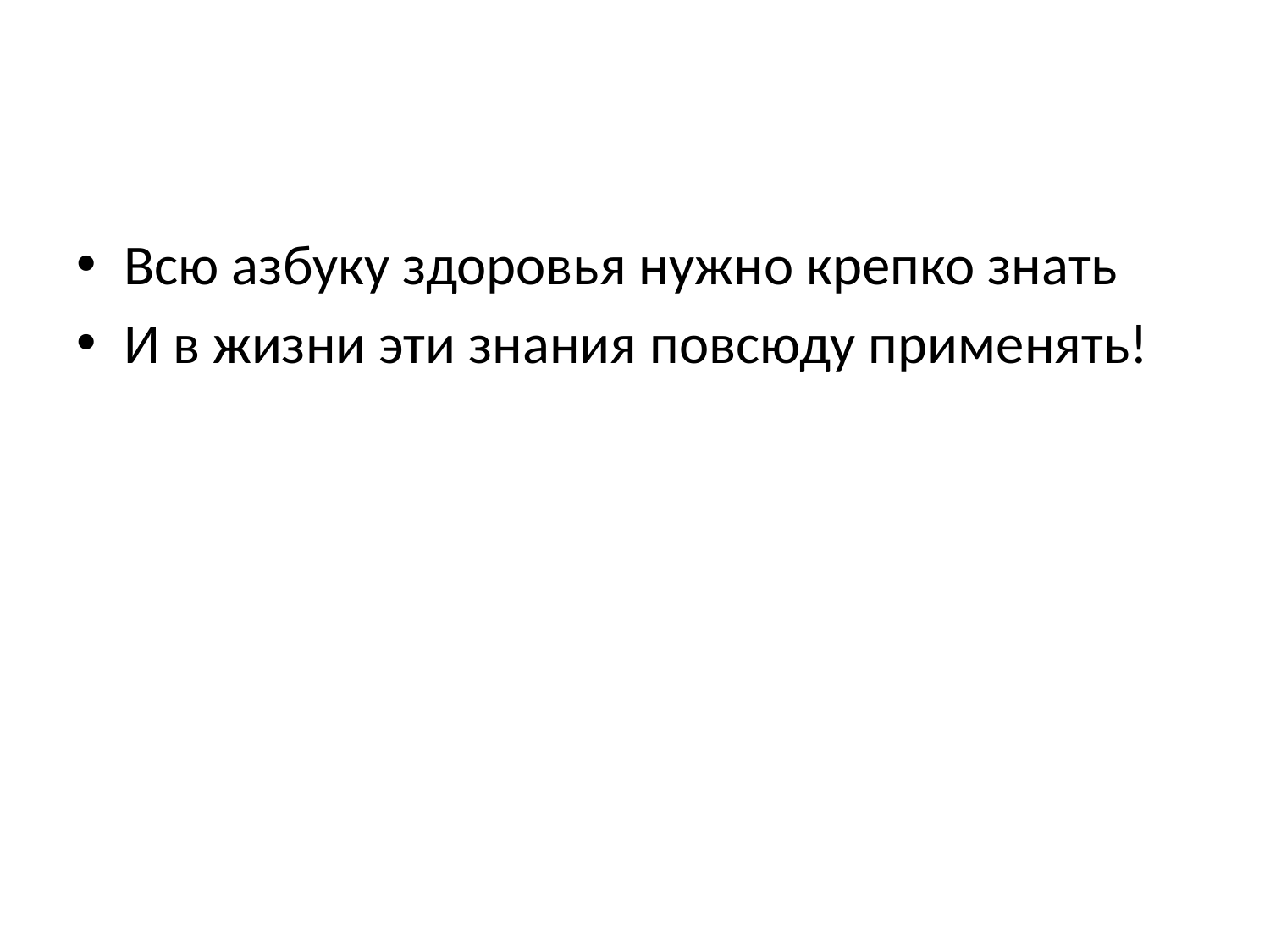

#
Всю азбуку здоровья нужно крепко знать
И в жизни эти знания повсюду применять!